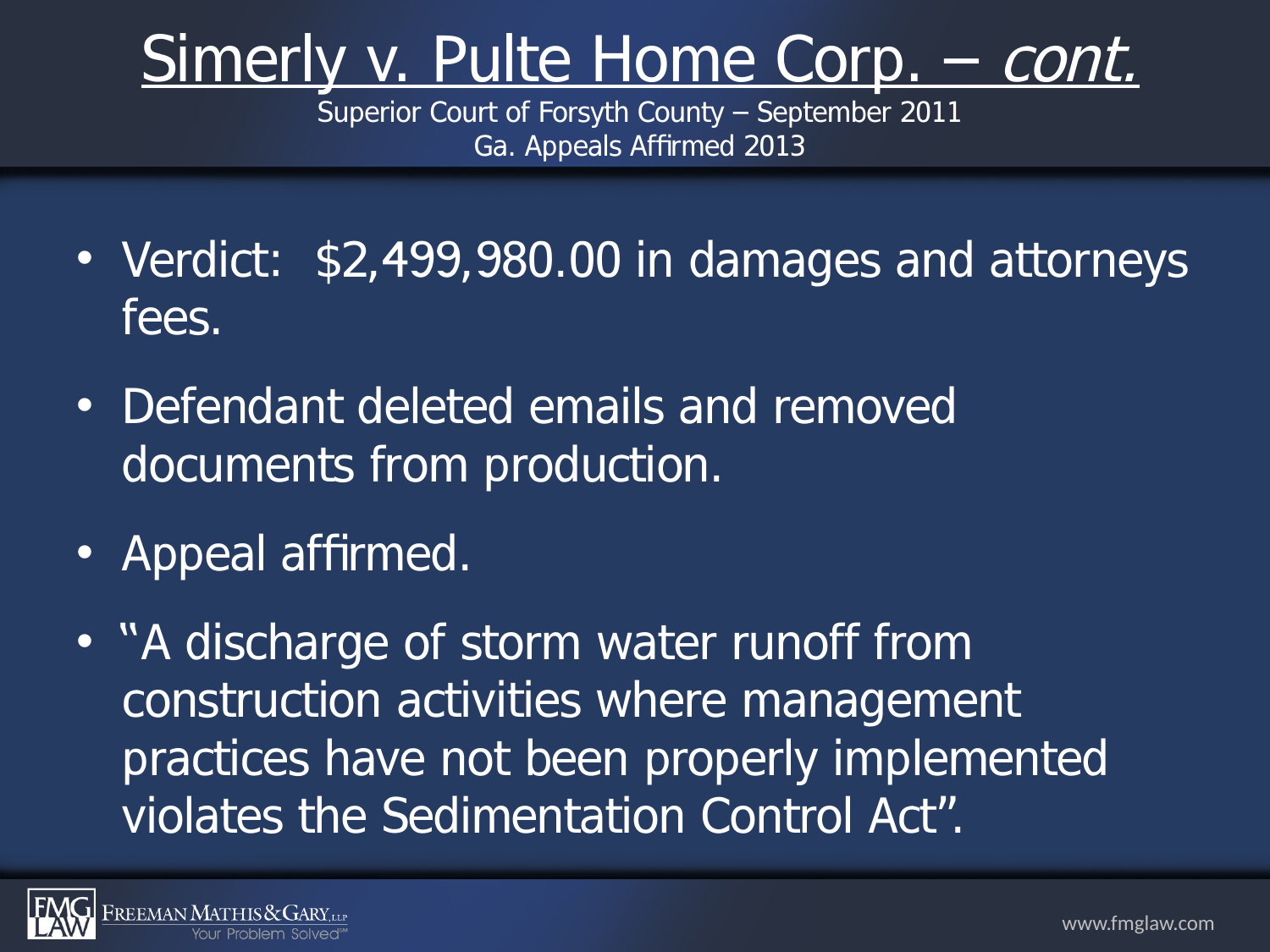

# Simerly v. Pulte Home Corp. – cont. Superior Court of Forsyth County – September 2011 Ga. Appeals Affirmed 2013
Verdict:  $2,499,980.00 in damages and attorneys fees.
Defendant deleted emails and removed documents from production.
Appeal affirmed.
“A discharge of storm water runoff from construction activities where management practices have not been properly implemented violates the Sedimentation Control Act”.